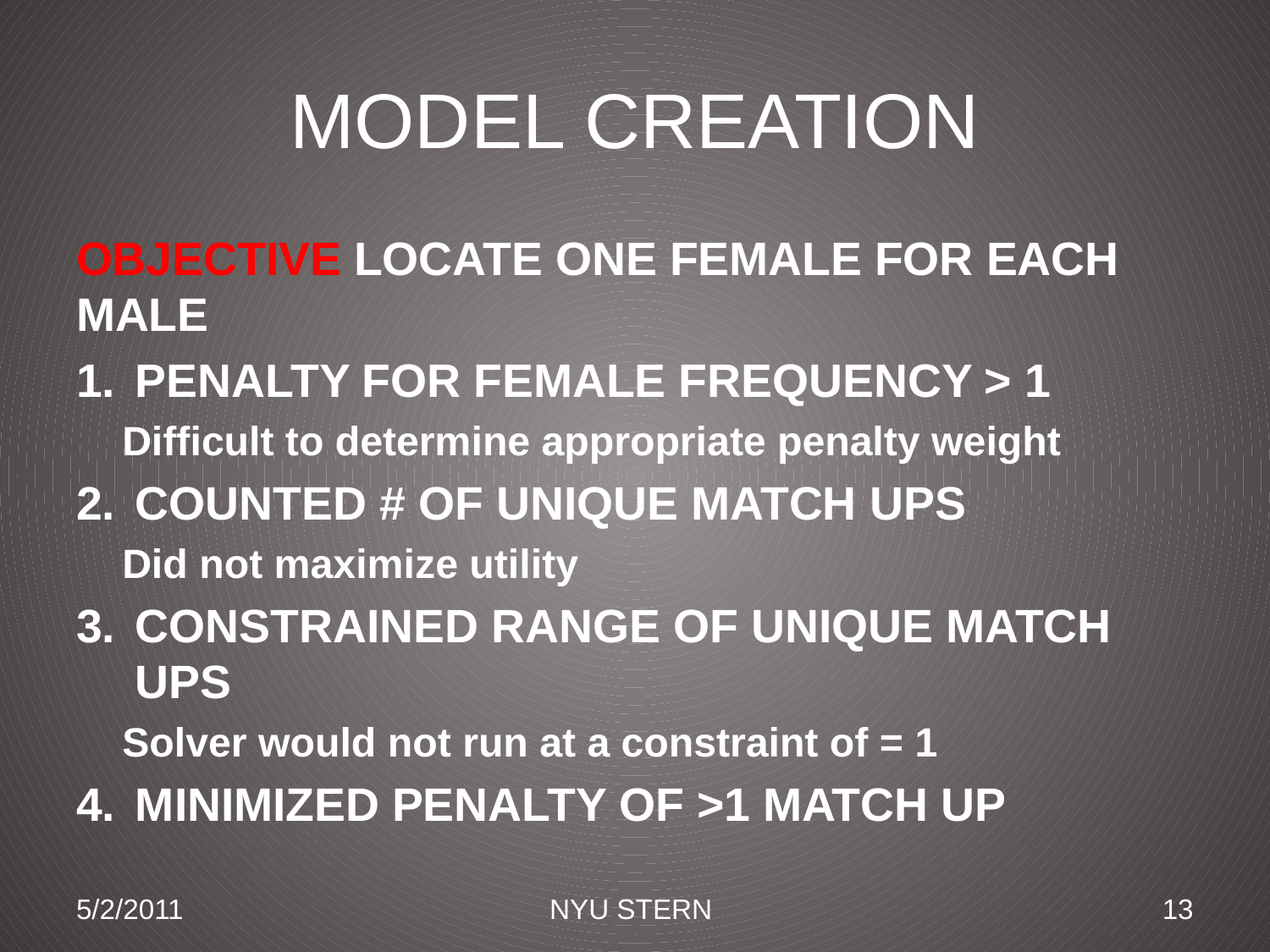

# MODEL CREATION
OBJECTIVE LOCATE ONE FEMALE FOR EACH MALE
PENALTY FOR FEMALE FREQUENCY > 1
Difficult to determine appropriate penalty weight
COUNTED # OF UNIQUE MATCH UPS
Did not maximize utility
CONSTRAINED RANGE OF UNIQUE MATCH UPS
Solver would not run at a constraint of = 1
MINIMIZED PENALTY OF >1 MATCH UP

5/2/2011
NYU STERN
13